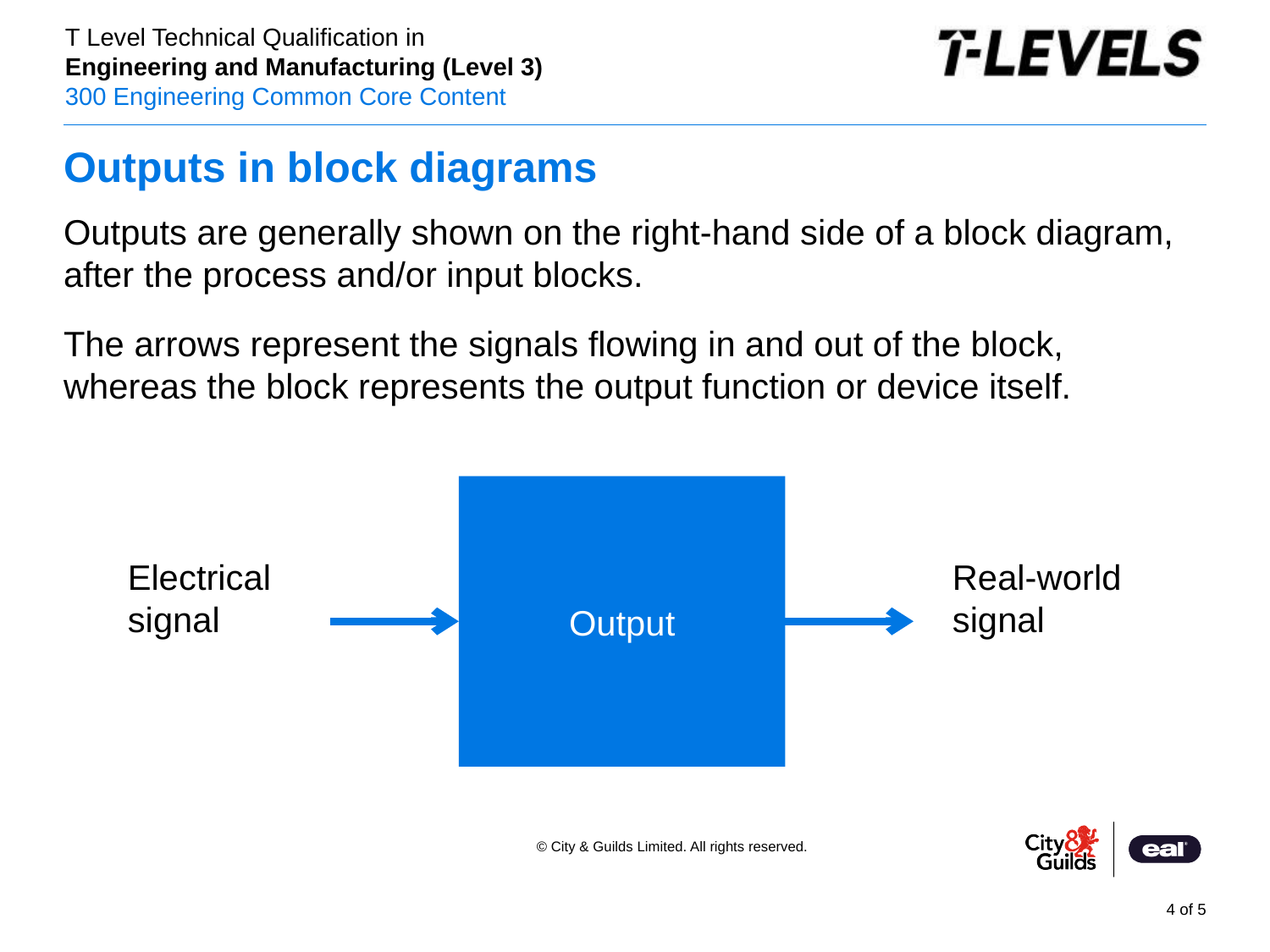

# Outputs in block diagrams
Outputs are generally shown on the right-hand side of a block diagram, after the process and/or input blocks.
The arrows represent the signals flowing in and out of the block, whereas the block represents the output function or device itself.
Output
Electrical
signal
Real-world signal